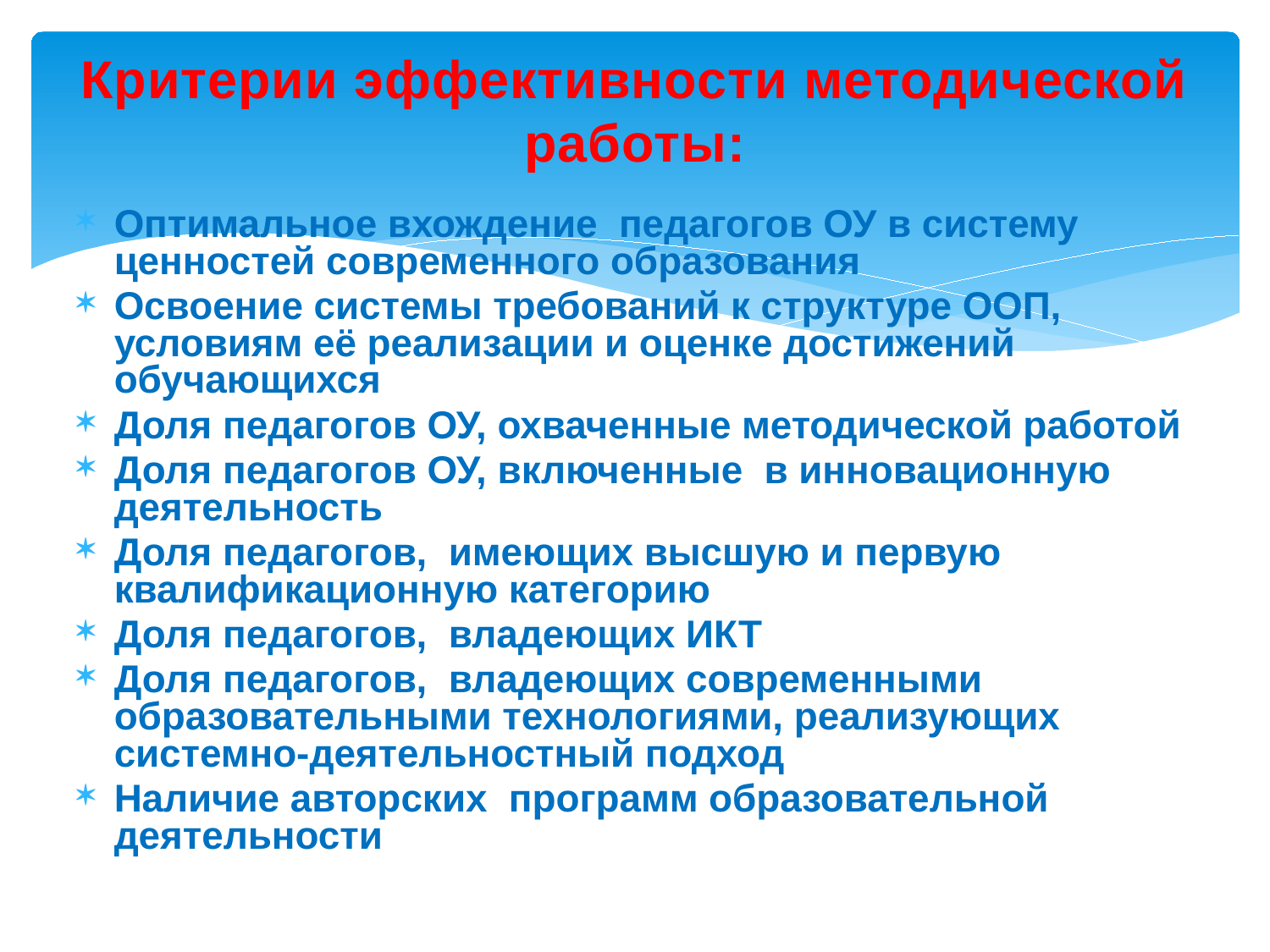

# Критерии эффективности методической работы:
Оптимальное вхождение  педагогов ОУ в систему ценностей современного образования
Освоение системы требований к структуре ООП, условиям её реализации и оценке достижений обучающихся
Доля педагогов ОУ, охваченные методической работой
Доля педагогов ОУ, включенные  в инновационную деятельность
Доля педагогов,  имеющих высшую и первую квалификационную категорию
Доля педагогов,  владеющих ИКТ
Доля педагогов,  владеющих современными образовательными технологиями, реализующих системно-деятельностный подход
Наличие авторских  программ образовательной деятельности